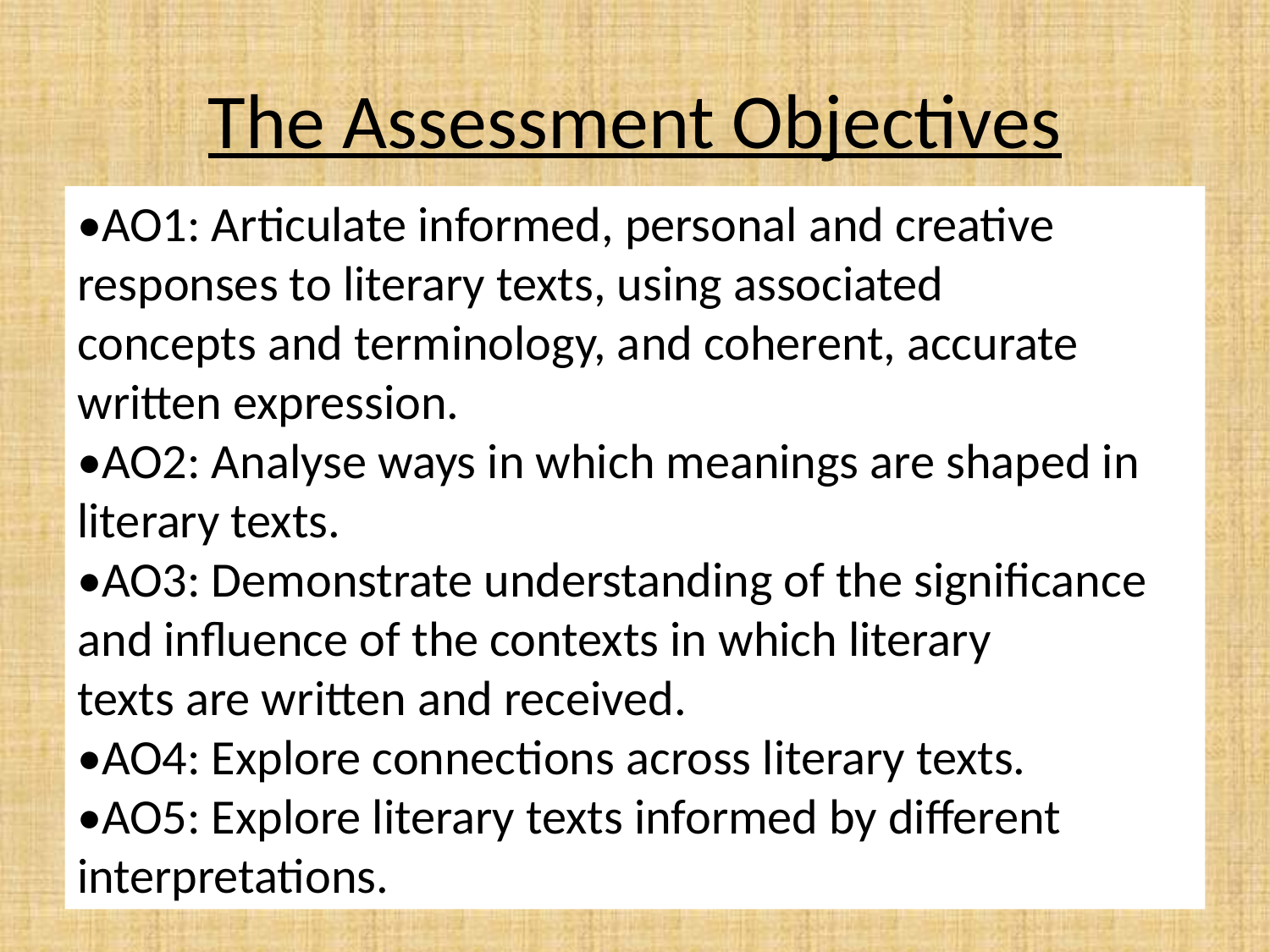

# The Assessment Objectives
•AO1: Articulate informed, personal and creative responses to literary texts, using associated
concepts and terminology, and coherent, accurate written expression.
•AO2: Analyse ways in which meanings are shaped in literary texts.
•AO3: Demonstrate understanding of the significance and influence of the contexts in which literary
texts are written and received.
•AO4: Explore connections across literary texts.
•AO5: Explore literary texts informed by different interpretations.